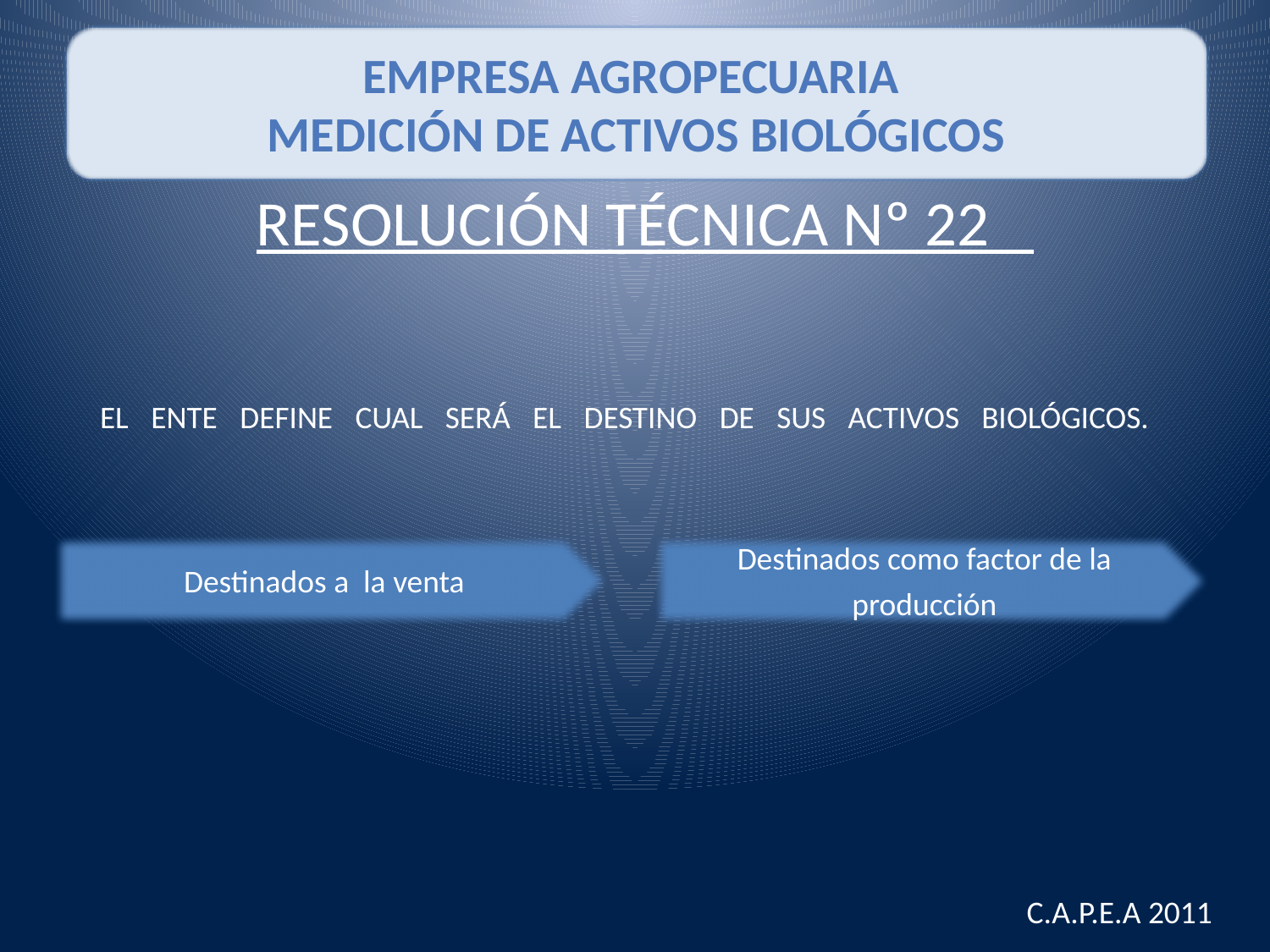

Empresa Agropecuaria
Medición de Activos Biológicos
RESOLUCIÓN TÉCNICA Nº 22

 EL ENTE DEFINE CUAL SERÁ EL DESTINO DE SUS ACTIVOS BIOLÓGICOS.

Destinados a  la venta

Destinados como factor de la producción

C.A.P.E.A 2011